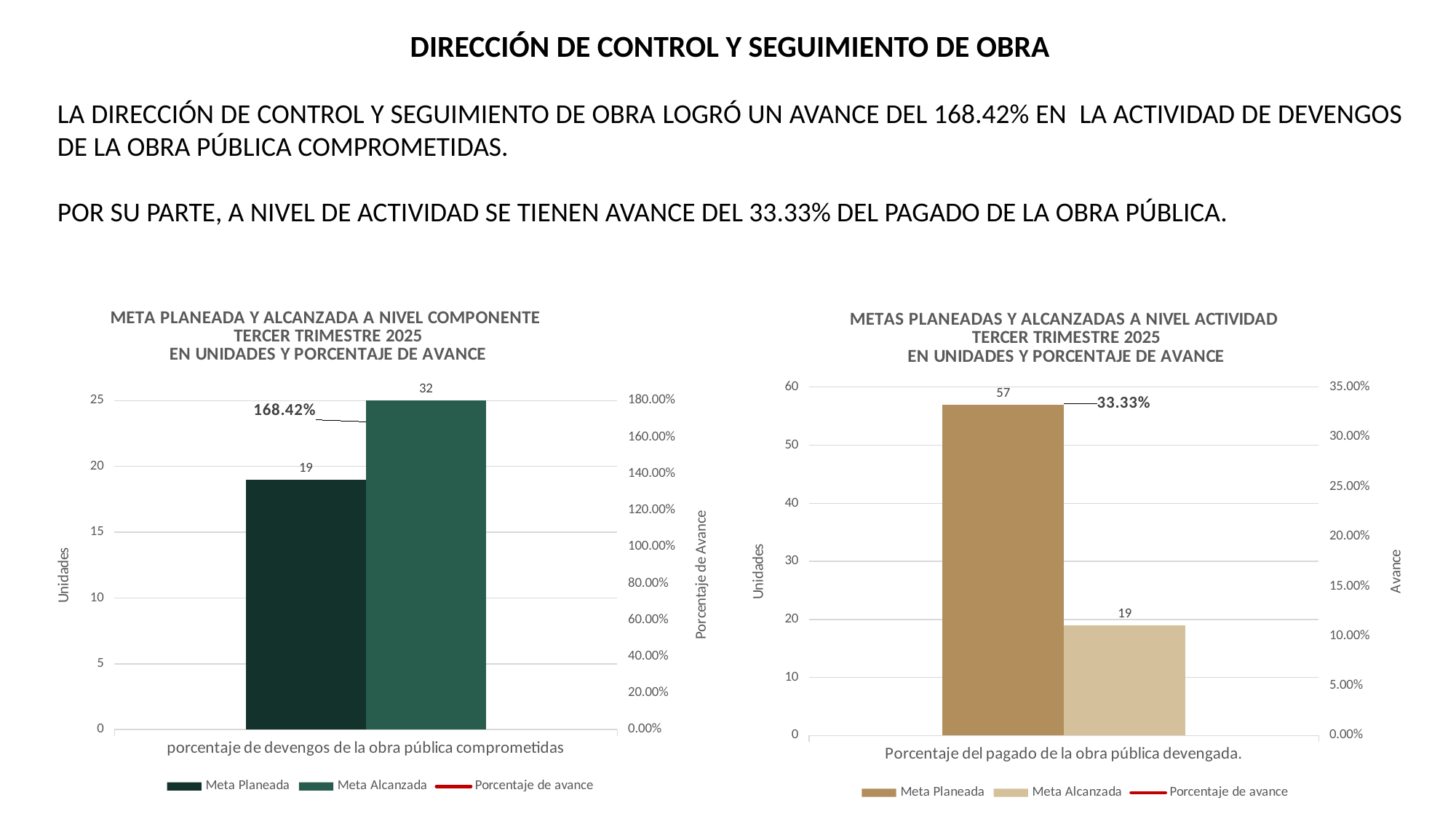

DIRECCIÓN DE CONTROL Y SEGUIMIENTO DE OBRA
LA DIRECCIÓN DE CONTROL Y SEGUIMIENTO DE OBRA LOGRÓ UN AVANCE DEL 168.42% EN  LA ACTIVIDAD DE DEVENGOS DE LA OBRA PÚBLICA COMPROMETIDAS.

POR SU PARTE, A NIVEL DE ACTIVIDAD SE TIENEN AVANCE DEL 33.33% DEL PAGADO DE LA OBRA PÚBLICA.

### Chart: METAS PLANEADAS Y ALCANZADAS A NIVEL ACTIVIDAD
TERCER TRIMESTRE 2025
EN UNIDADES Y PORCENTAJE DE AVANCE

| Category | Meta Planeada | Meta Alcanzada |  |
|---|---|---|---|
| Porcentaje del pagado de la obra pública devengada. | 57.0 | 19.0 | 0.3333333333333333 |

### Chart: META PLANEADA Y ALCANZADA A NIVEL COMPONENTE
TERCER TRIMESTRE 2025
EN UNIDADES Y PORCENTAJE DE AVANCE

| Category | Meta Planeada | Meta Alcanzada |  |
|---|---|---|---|
|  porcentaje de devengos de la obra pública comprometidas  | 19.0 | 32.0 | 1.6842105263157894 |